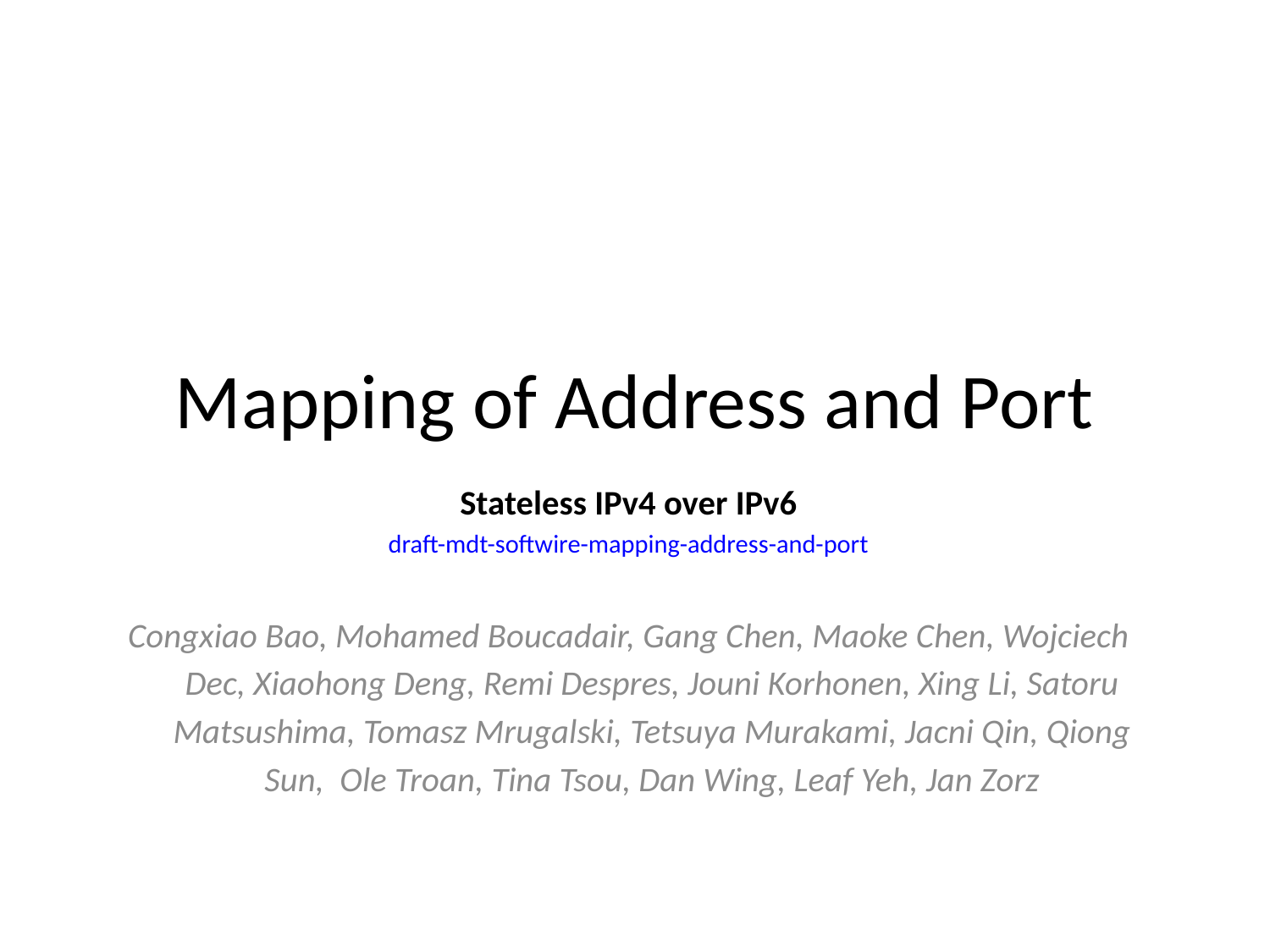

# Mapping of Address and Port
Stateless IPv4 over IPv6
draft-mdt-softwire-mapping-address-and-port

Congxiao Bao, Mohamed Boucadair, Gang Chen, Maoke Chen, Wojciech
      Dec, Xiaohong Deng, Remi Despres, Jouni Korhonen, Xing Li, Satoru
      Matsushima, Tomasz Mrugalski, Tetsuya Murakami, Jacni Qin, Qiong
      Sun,  Ole Troan, Tina Tsou, Dan Wing, Leaf Yeh, Jan Zorz